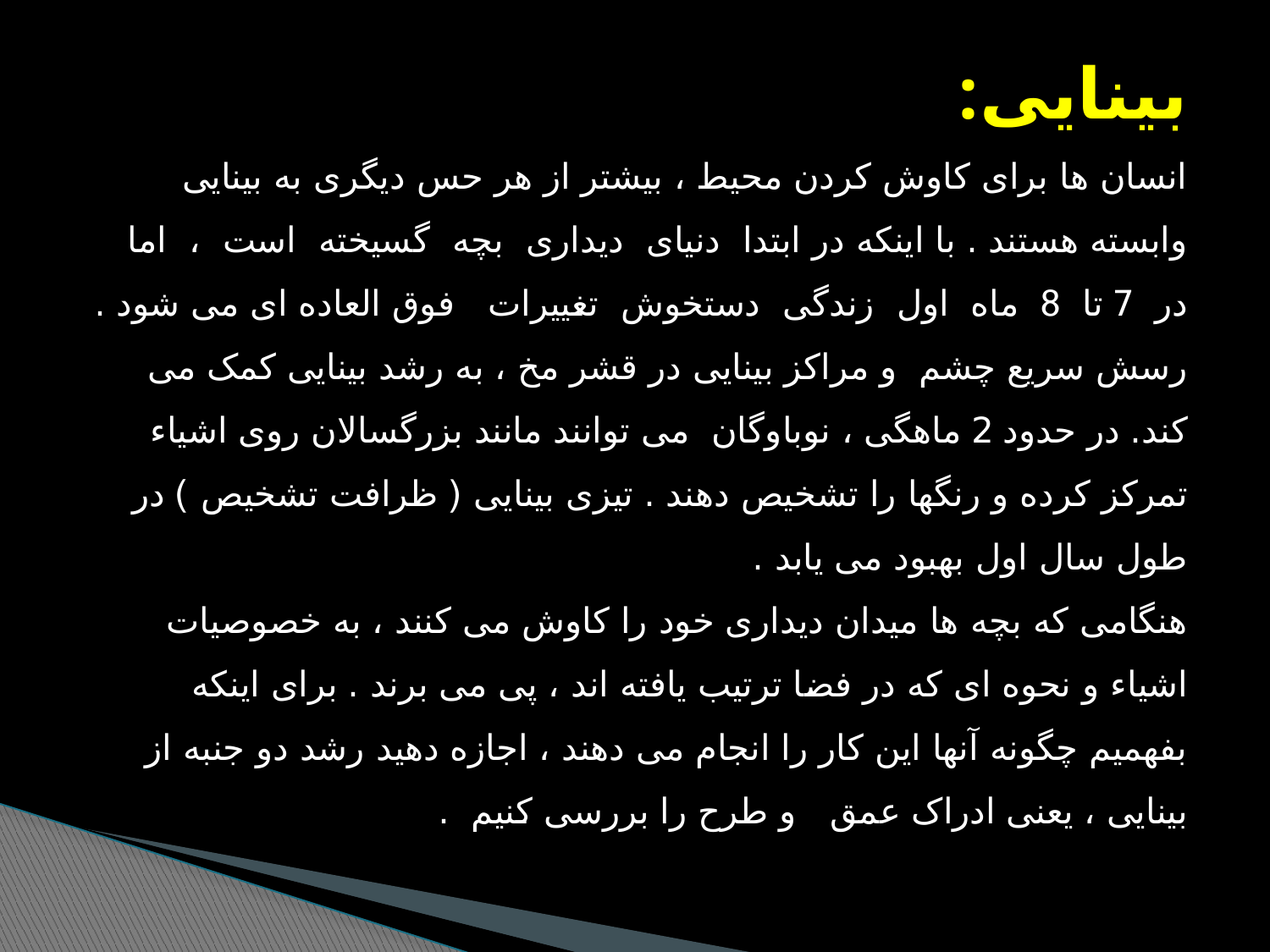

بینایی:
انسان ها برای کاوش کردن محیط ، بیشتر از هر حس دیگری به بینایی وابسته هستند . با اینکه در ابتدا  دنیای  دیداری  بچه  گسیخته  است  ،  اما  در  7 تا  8  ماه  اول  زندگی  دستخوش  تغییرات   فوق العاده ای می شود .
رسش سریع چشم  و مراکز بینایی در قشر مخ ، به رشد بینایی کمک می کند. در حدود 2 ماهگی ، نوباوگان  می توانند مانند بزرگسالان روی اشیاء تمرکز کرده و رنگها را تشخیص دهند . تیزی بینایی ( ظرافت تشخیص ) در طول سال اول بهبود می یابد .
هنگامی که بچه ها میدان دیداری خود را کاوش می کنند ، به خصوصیات اشیاء و نحوه ای که در فضا ترتیب یافته اند ، پی می برند . برای اینکه بفهمیم چگونه آنها این کار را انجام می دهند ، اجازه دهید رشد دو جنبه از بینایی ، یعنی ادراک عمق   و طرح را بررسی کنیم  .